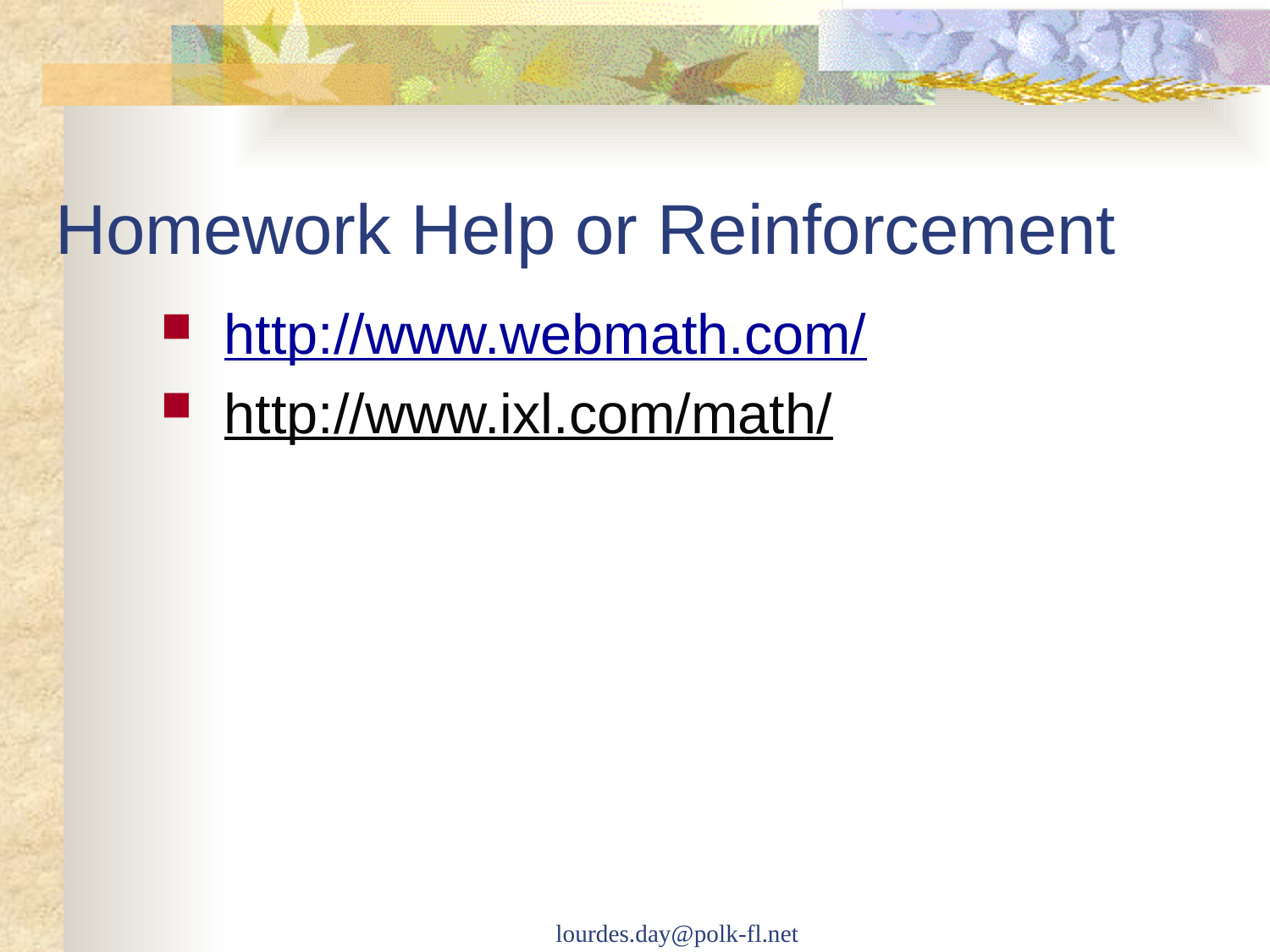

# Homework Help or Reinforcement
http://www.webmath.com/
http://www.ixl.com/math/

lourdes.day@polk-fl.net